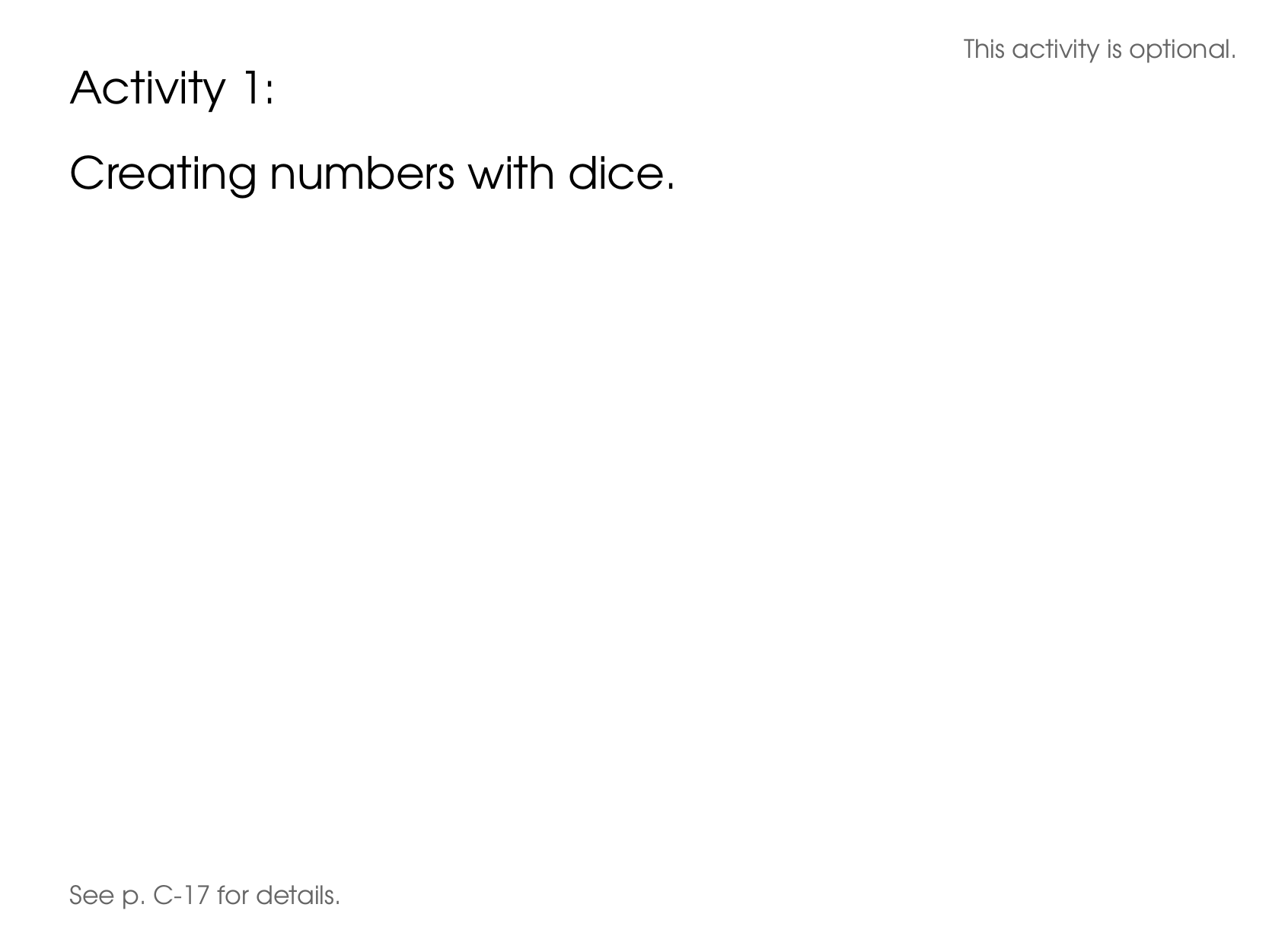

This activity is optional.
Activity 1:
Creating numbers with dice.
See p. C-17 for details.